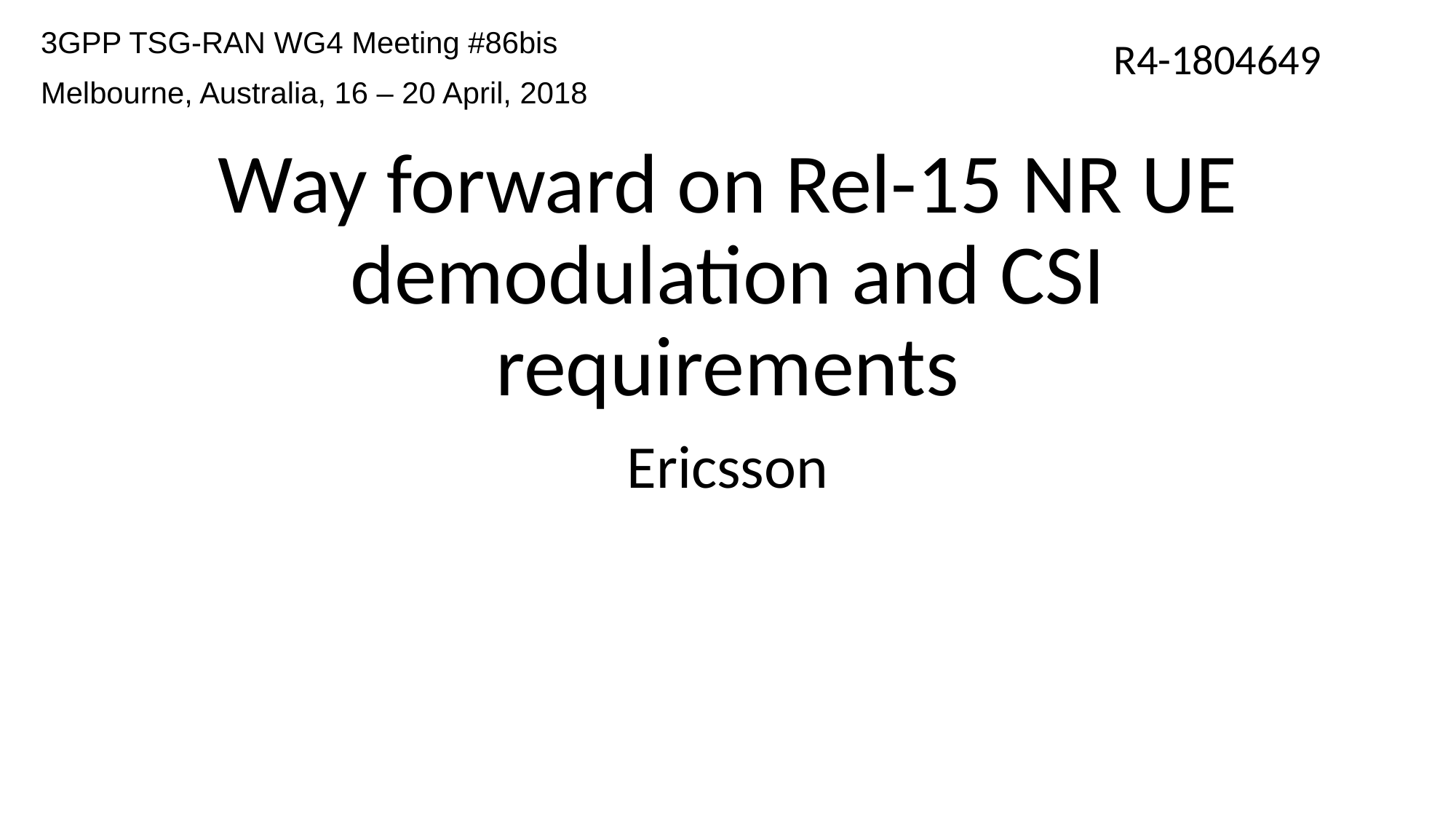

3GPP TSG-RAN WG4 Meeting #86bis
Melbourne, Australia, 16 – 20 April, 2018
R4-1804649
# Way forward on Rel-15 NR UE demodulation and CSI requirements
Ericsson